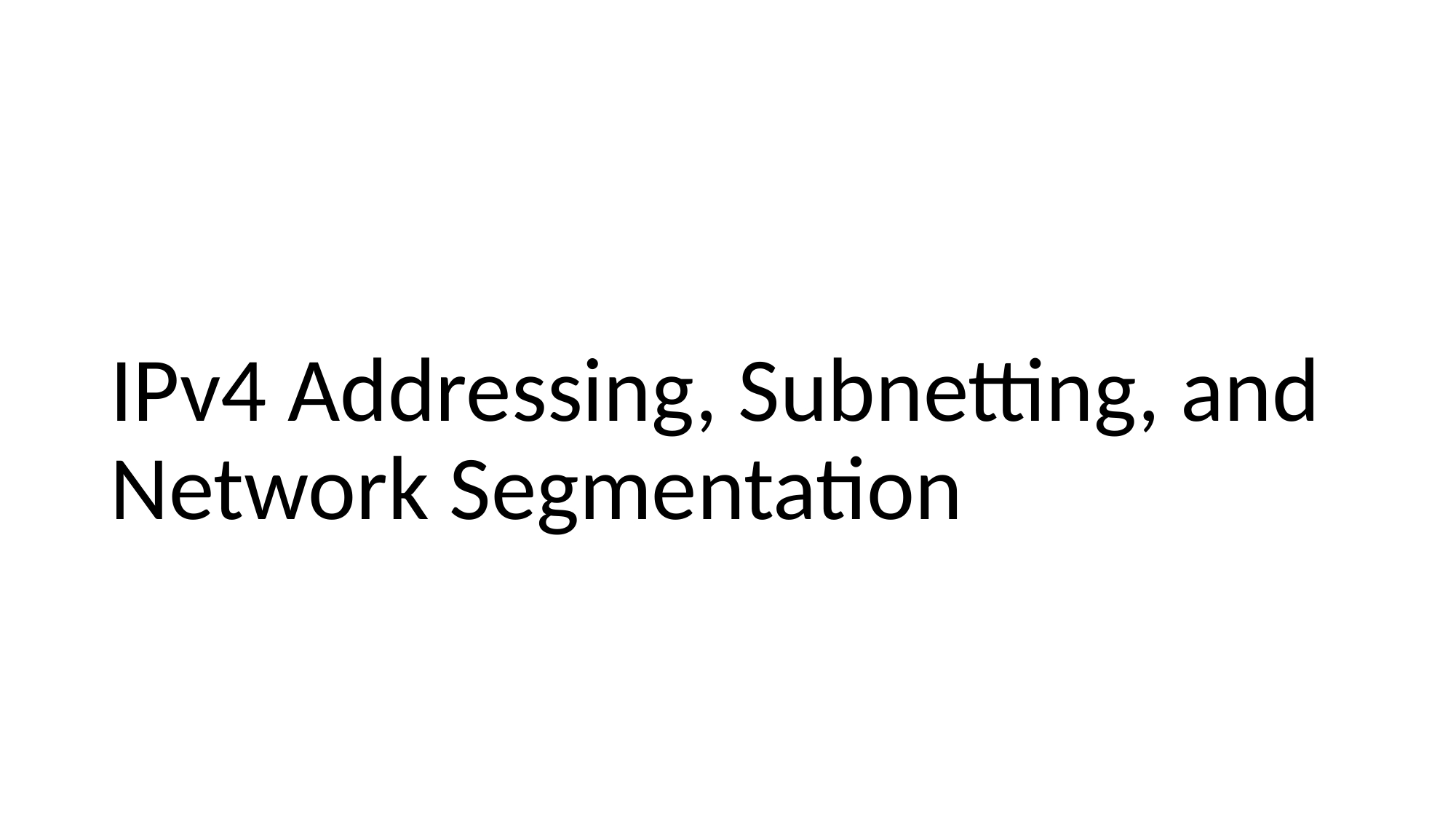

# IPv4 Addressing, Subnetting, and Network Segmentation